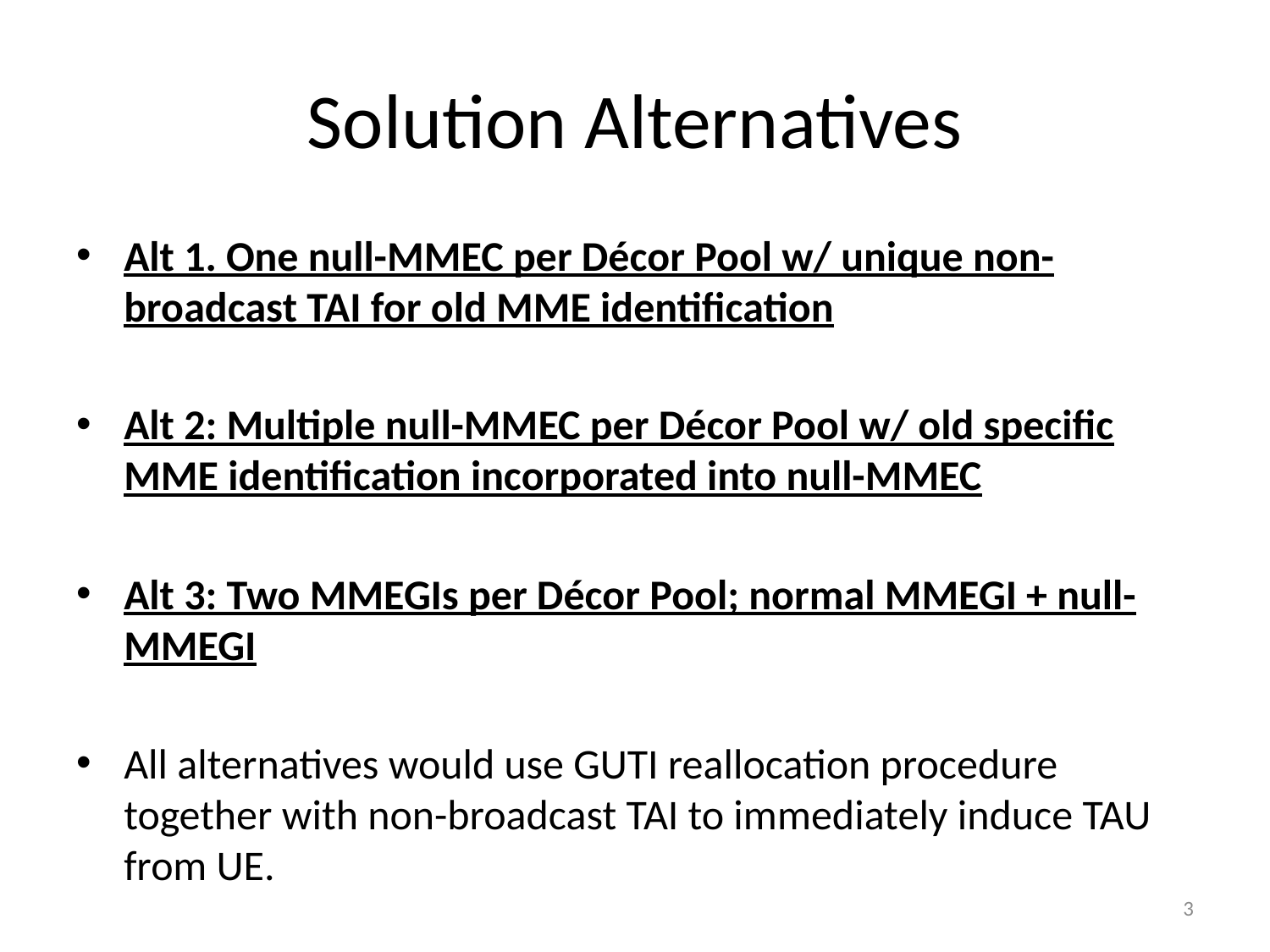

# Solution Alternatives
Alt 1. One null-MMEC per Décor Pool w/ unique non-broadcast TAI for old MME identification

Alt 2: Multiple null-MMEC per Décor Pool w/ old specific MME identification incorporated into null-MMEC

Alt 3: Two MMEGIs per Décor Pool; normal MMEGI + null-MMEGI

All alternatives would use GUTI reallocation procedure together with non-broadcast TAI to immediately induce TAU from UE.
3